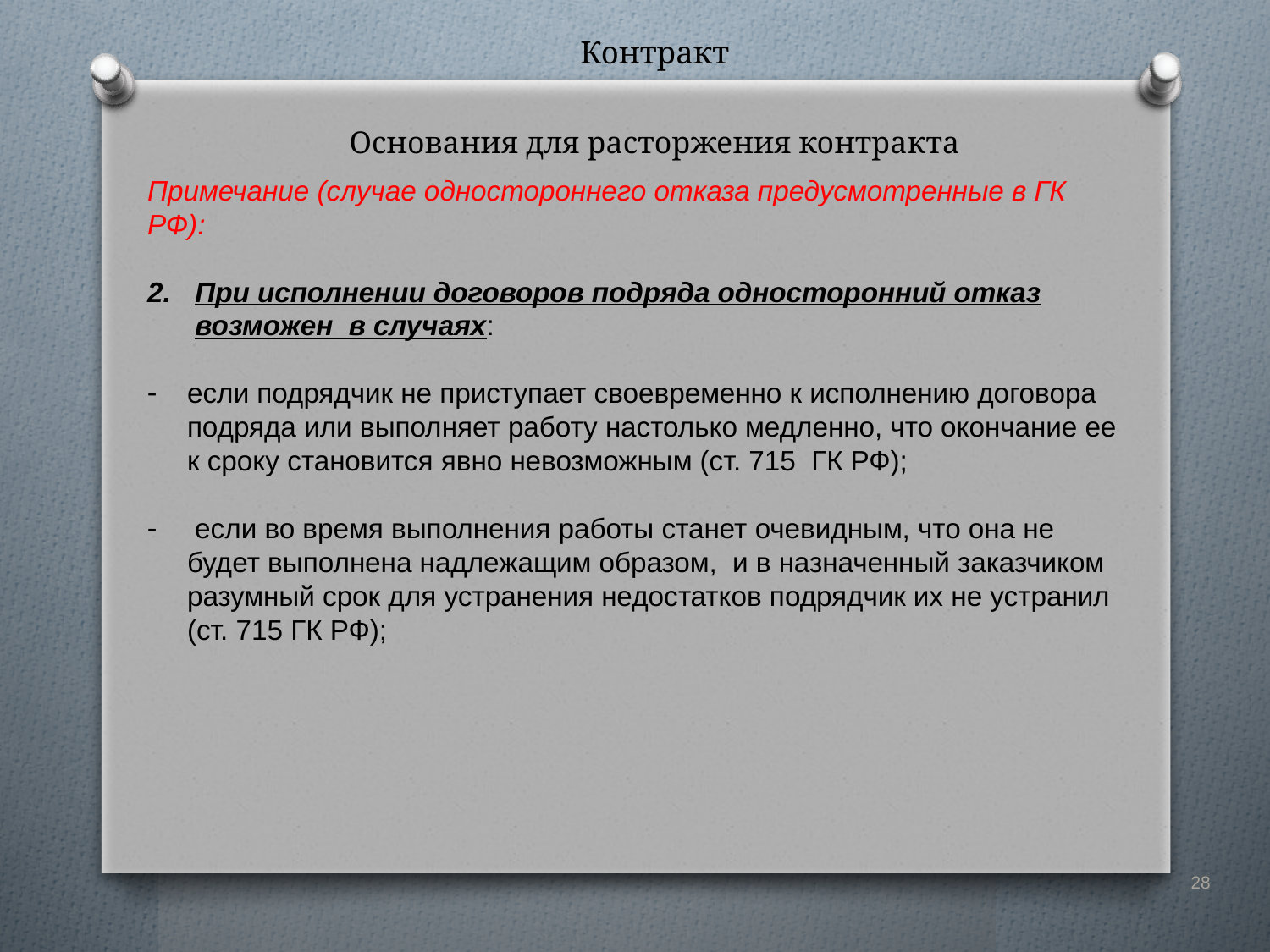

Контракт
Основания для расторжения контракта
Примечание (случае одностороннего отказа предусмотренные в ГК РФ):

При исполнении договоров подряда односторонний отказ возможен  в случаях:

если подрядчик не приступает своевременно к исполнению договора подряда или выполняет работу настолько медленно, что окончание ее к сроку становится явно невозможным (ст. 715  ГК РФ);

 если во время выполнения работы станет очевидным, что она не будет выполнена надлежащим образом,  и в назначенный заказчиком разумный срок для устранения недостатков подрядчик их не устранил (ст. 715 ГК РФ);
28